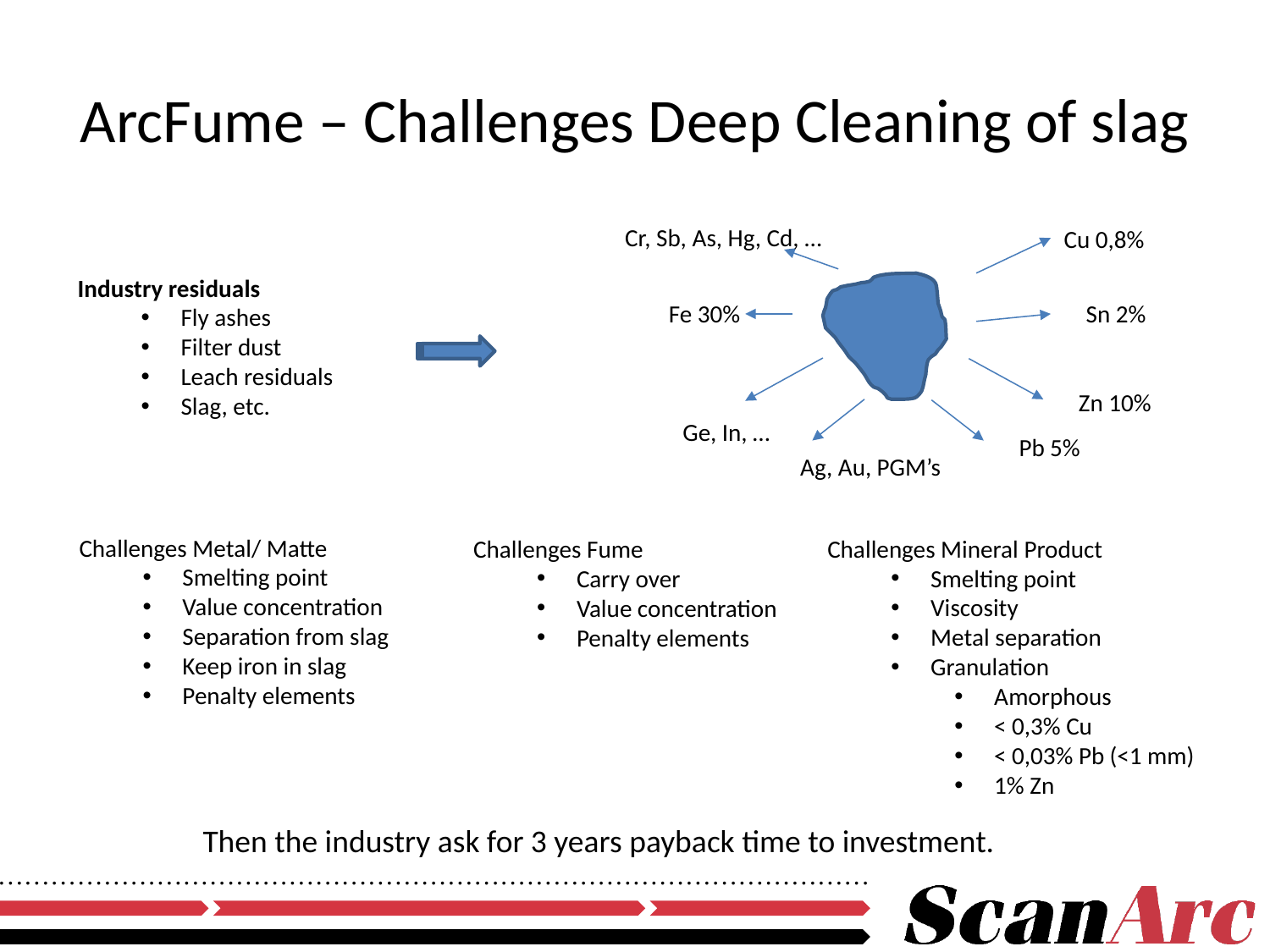

# ArcFume – Challenges Deep Cleaning of slag
Cr, Sb, As, Hg, Cd, …
Cu 0,8%

Fe 30%
Sn 2%
Zn 10%
Ge, In, …
Pb 5%
Ag, Au, PGM’s
Industry residuals
Fly ashes
Filter dust
Leach residuals
Slag, etc.

Challenges Metal/ Matte
Smelting point
Value concentration
Separation from slag
Keep iron in slag
Penalty elements
Challenges Mineral Product
Smelting point
Viscosity
Metal separation
Granulation
Amorphous
< 0,3% Cu
< 0,03% Pb (<1 mm)
1% Zn
Challenges Fume
Carry over
Value concentration
Penalty elements
Then the industry ask for 3 years payback time to investment.